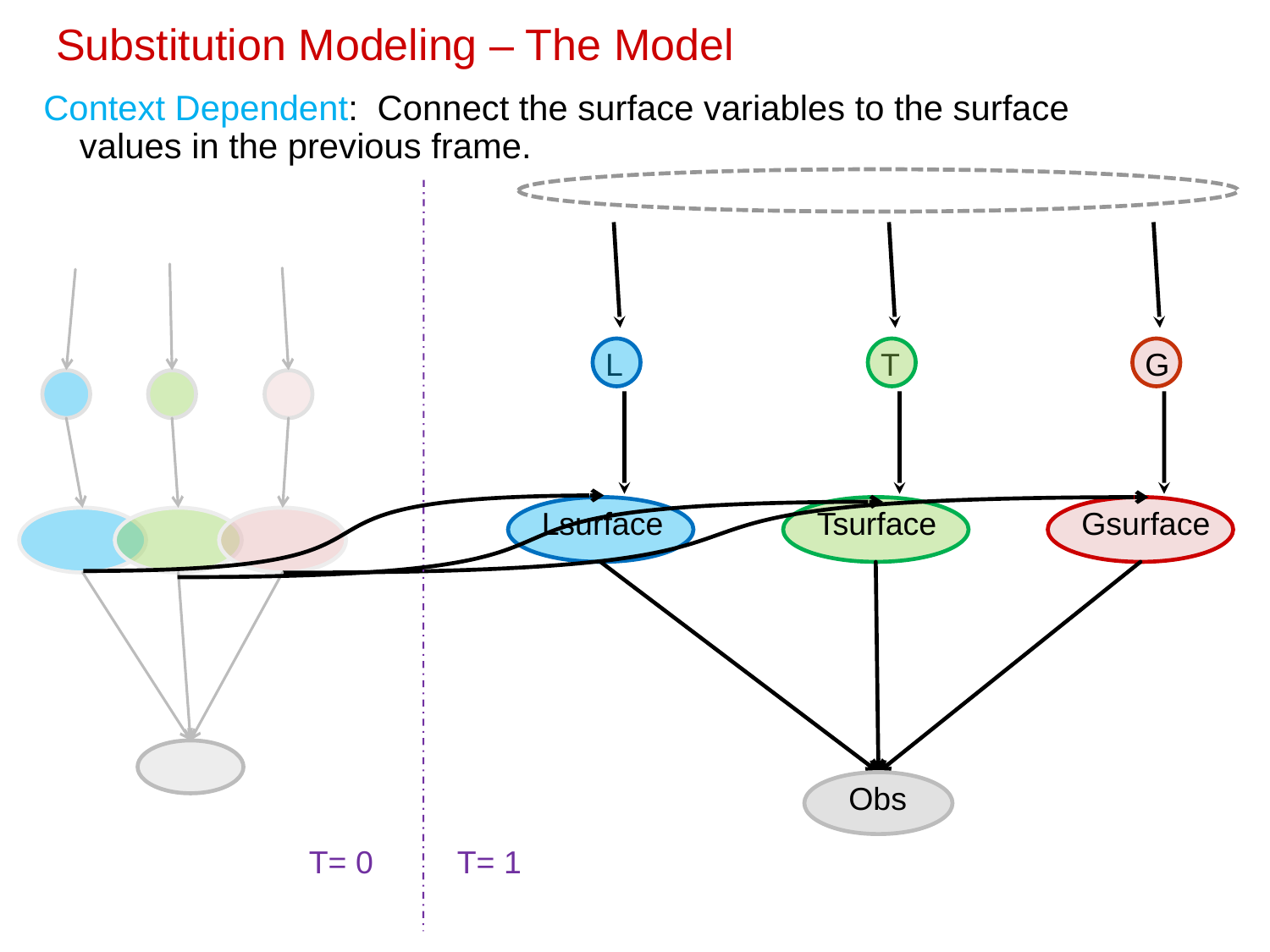

Substitution Modeling – The Model
Context Dependent:  Connect the surface variables to the surface values in the previous frame.

L

T

G

Lsurface

Tsurface

Gsurface

Obs
T= 0
T= 1